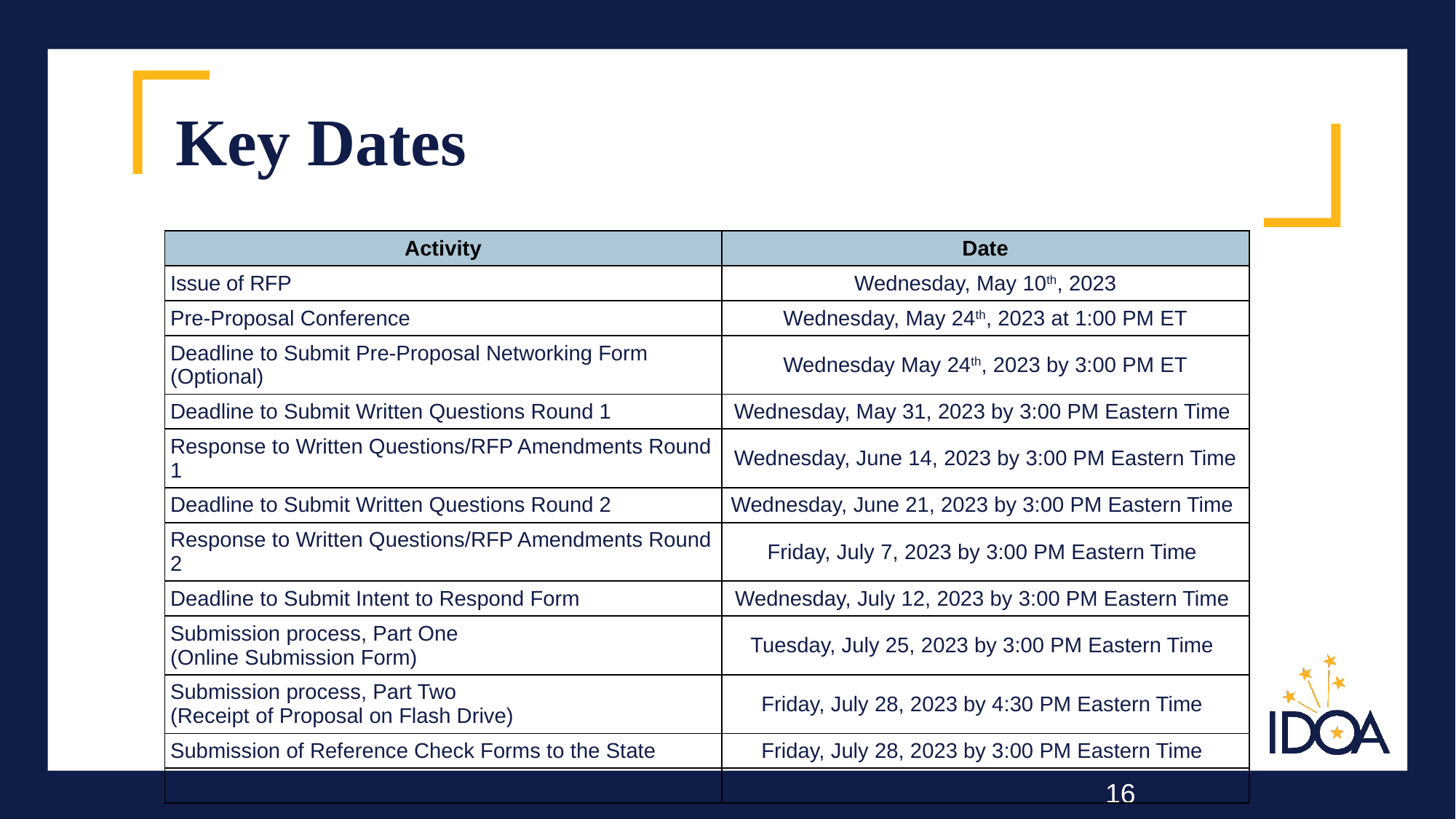

# Key Dates
| Activity | Date |
| --- | --- |
| Issue of RFP | Wednesday, May 10th, 2023 |
| Pre-Proposal Conference | Wednesday, May 24th, 2023 at 1:00 PM ET |
| Deadline to Submit Pre-Proposal Networking Form (Optional) | Wednesday May 24th, 2023 by 3:00 PM ET |
| Deadline to Submit Written Questions Round 1 | Wednesday, May 31, 2023 by 3:00 PM Eastern Time |
| Response to Written Questions/RFP Amendments Round 1 | Wednesday, June 14, 2023 by 3:00 PM Eastern Time |
| Deadline to Submit Written Questions Round 2 | Wednesday, June 21, 2023 by 3:00 PM Eastern Time |
| Response to Written Questions/RFP Amendments Round 2 | Friday, July 7, 2023 by 3:00 PM Eastern Time |
| Deadline to Submit Intent to Respond Form | Wednesday, July 12, 2023 by 3:00 PM Eastern Time |
| Submission process, Part One (Online Submission Form) | Tuesday, July 25, 2023 by 3:00 PM Eastern Time |
| Submission process, Part Two (Receipt of Proposal on Flash Drive) | ​​​Friday, July 28, 2023 by 4:30 PM Eastern Time |
| Submission of Reference Check Forms to the State | ​​​Friday, July 28, 2023 by 3:00 PM Eastern Time |
| RFP Award Recommendation | November 2023 |
16